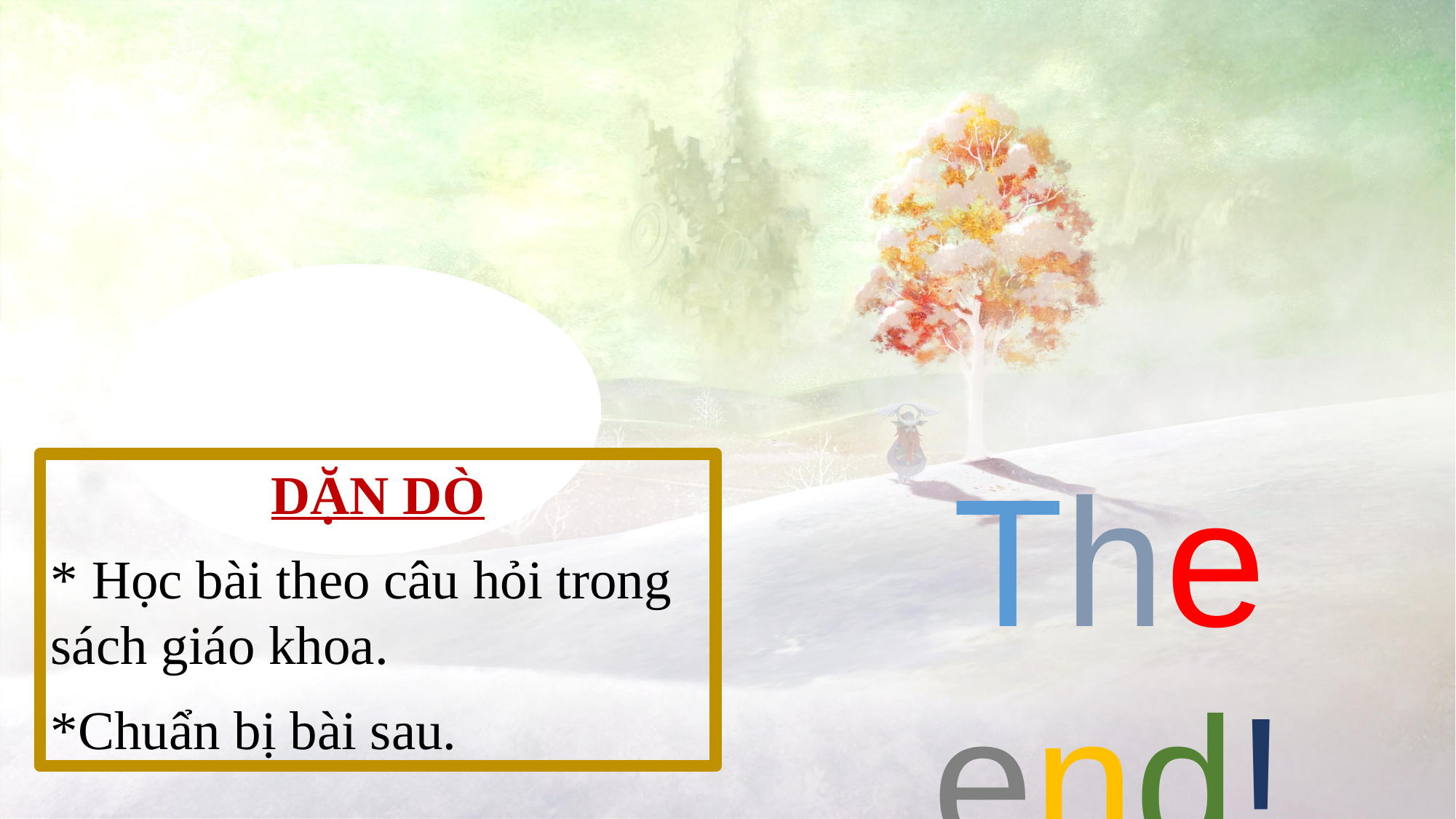

The end!
DẶN DÒ
* Học bài theo câu hỏi trong sách giáo khoa.
*Chuẩn bị bài sau.